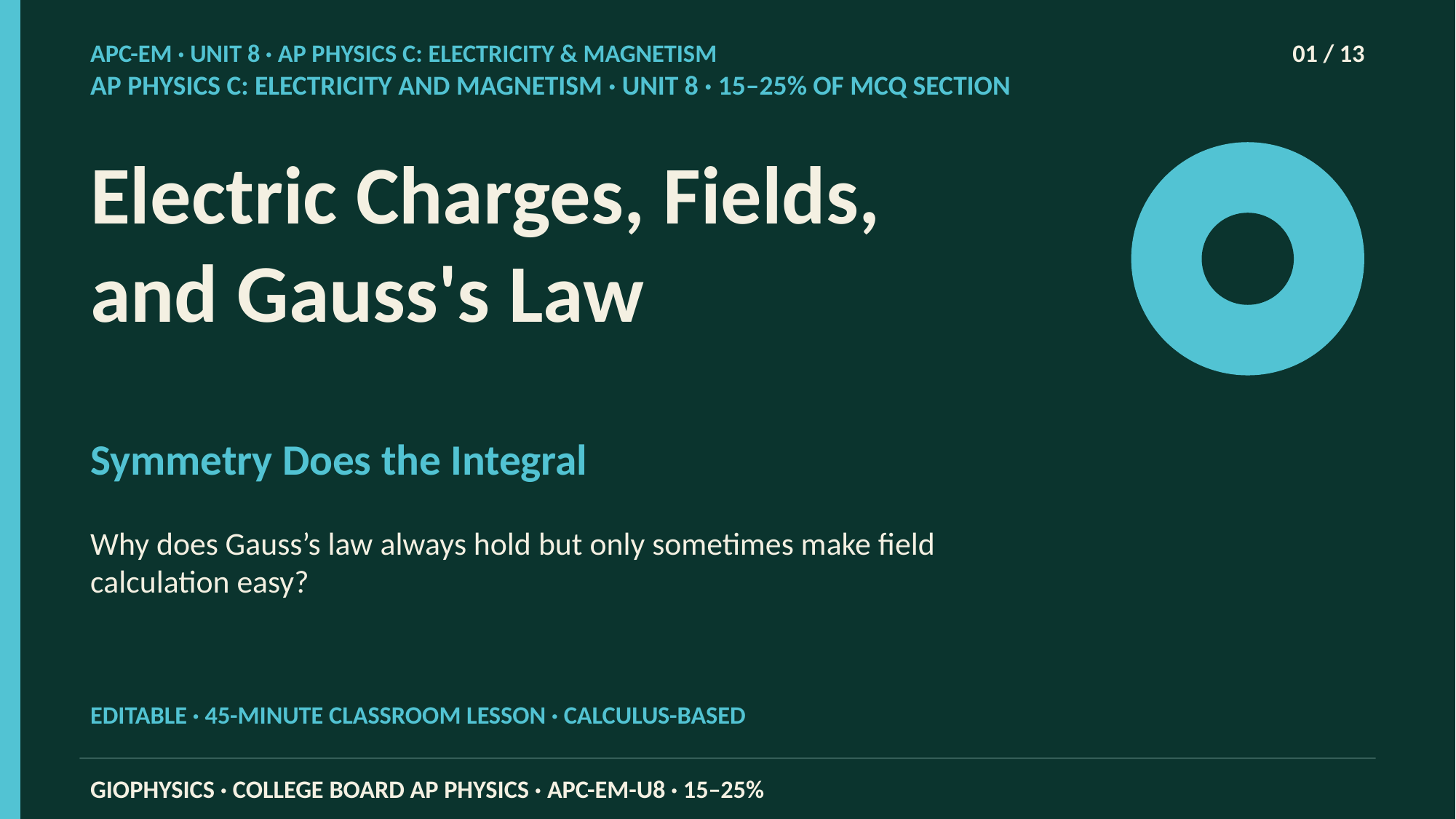

APC-EM · UNIT 8 · AP PHYSICS C: ELECTRICITY & MAGNETISM
01 / 13
AP PHYSICS C: ELECTRICITY AND MAGNETISM · UNIT 8 · 15–25% OF MCQ SECTION
Electric Charges, Fields, and Gauss's Law

Symmetry Does the Integral
Why does Gauss’s law always hold but only sometimes make field calculation easy?
EDITABLE · 45-MINUTE CLASSROOM LESSON · CALCULUS-BASED

GIOPHYSICS · COLLEGE BOARD AP PHYSICS · APC-EM-U8 · 15–25%